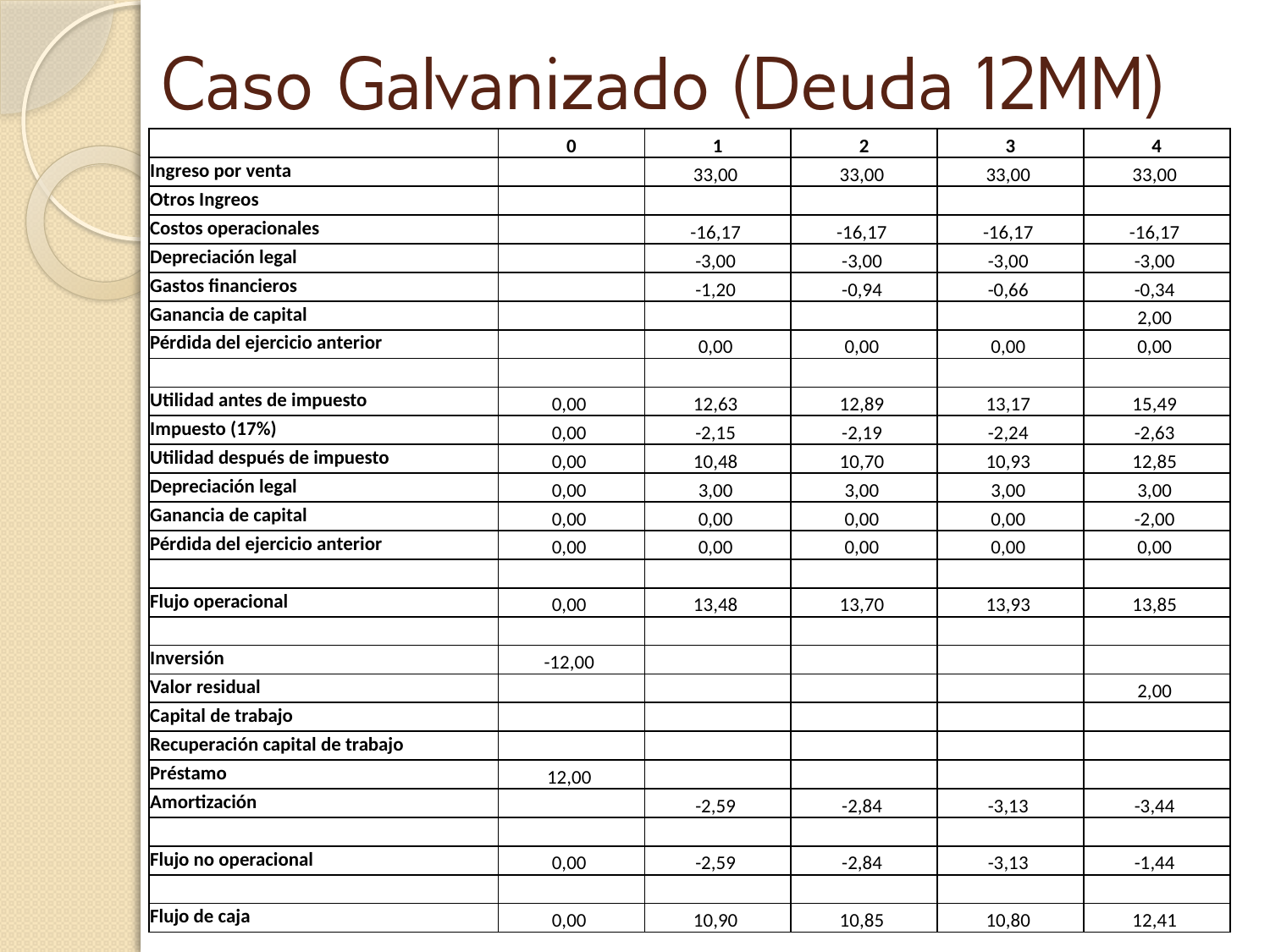

# Caso Galvanizado (Deuda 12MM)
|  | 0 | 1 | 2 | 3 | 4 |
| --- | --- | --- | --- | --- | --- |
| Ingreso por venta |  | 33,00 | 33,00 | 33,00 | 33,00 |
| Otros Ingreos |  |  |  |  |  |
| Costos operacionales |  | -16,17 | -16,17 | -16,17 | -16,17 |
| Depreciación legal |  | -3,00 | -3,00 | -3,00 | -3,00 |
| Gastos financieros |  | -1,20 | -0,94 | -0,66 | -0,34 |
| Ganancia de capital |  |  |  |  | 2,00 |
| Pérdida del ejercicio anterior |  | 0,00 | 0,00 | 0,00 | 0,00 |
|  |  |  |  |  |  |
| Utilidad antes de impuesto | 0,00 | 12,63 | 12,89 | 13,17 | 15,49 |
| Impuesto (17%) | 0,00 | -2,15 | -2,19 | -2,24 | -2,63 |
| Utilidad después de impuesto | 0,00 | 10,48 | 10,70 | 10,93 | 12,85 |
| Depreciación legal | 0,00 | 3,00 | 3,00 | 3,00 | 3,00 |
| Ganancia de capital | 0,00 | 0,00 | 0,00 | 0,00 | -2,00 |
| Pérdida del ejercicio anterior | 0,00 | 0,00 | 0,00 | 0,00 | 0,00 |
|  |  |  |  |  |  |
| Flujo operacional | 0,00 | 13,48 | 13,70 | 13,93 | 13,85 |
|  |  |  |  |  |  |
| Inversión | -12,00 |  |  |  |  |
| Valor residual |  |  |  |  | 2,00 |
| Capital de trabajo |  |  |  |  |  |
| Recuperación capital de trabajo |  |  |  |  |  |
| Préstamo | 12,00 |  |  |  |  |
| Amortización |  | -2,59 | -2,84 | -3,13 | -3,44 |
|  |  |  |  |  |  |
| Flujo no operacional | 0,00 | -2,59 | -2,84 | -3,13 | -1,44 |
|  |  |  |  |  |  |
| Flujo de caja | 0,00 | 10,90 | 10,85 | 10,80 | 12,41 |